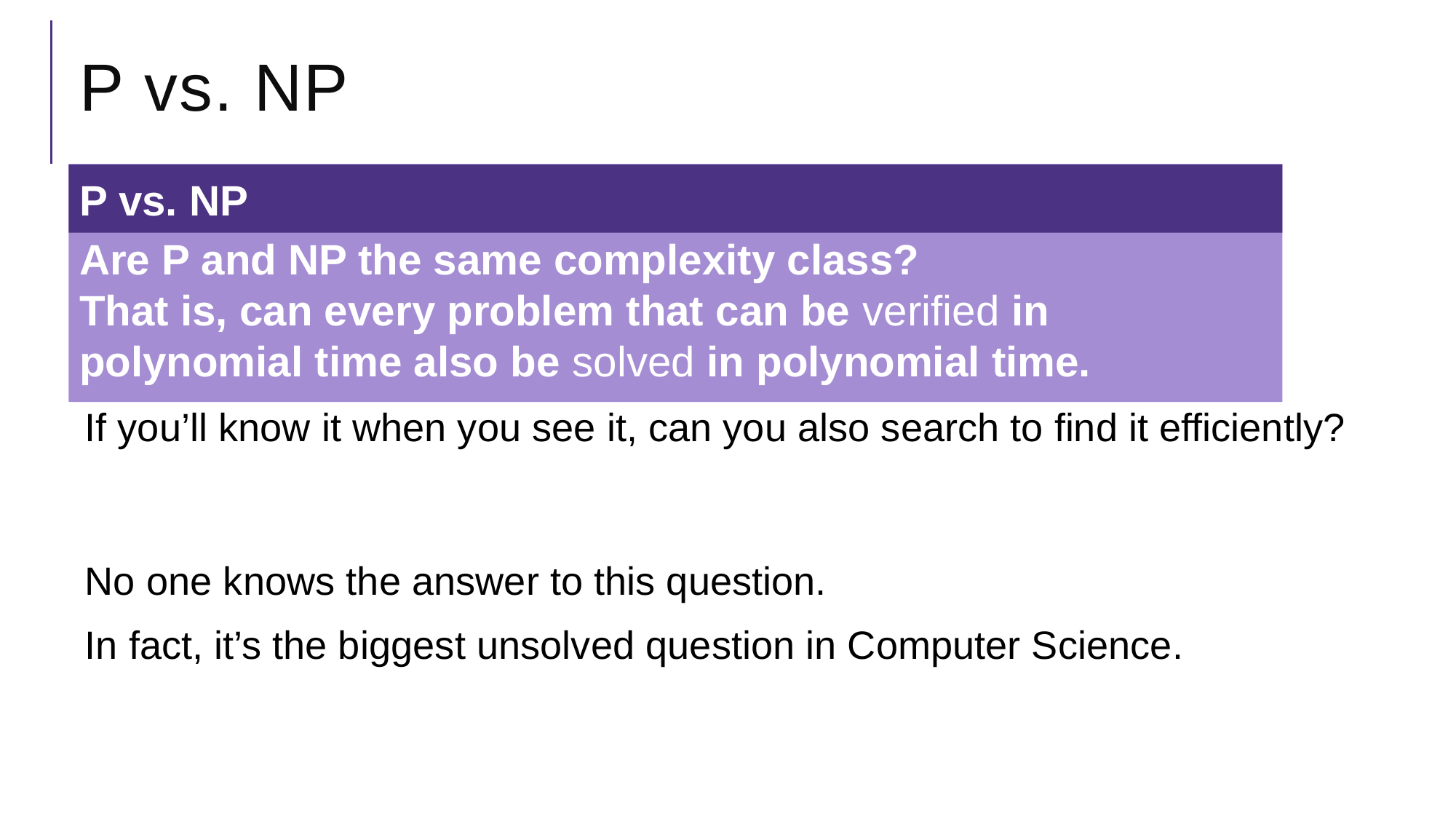

# P vs. NP

Are P and NP the same complexity class?
That is, can every problem that can be verified in polynomial time also be solved in polynomial time.
P vs. NP
If you’ll know it when you see it, can you also search to find it efficiently?
No one knows the answer to this question.
In fact, it’s the biggest unsolved question in Computer Science.